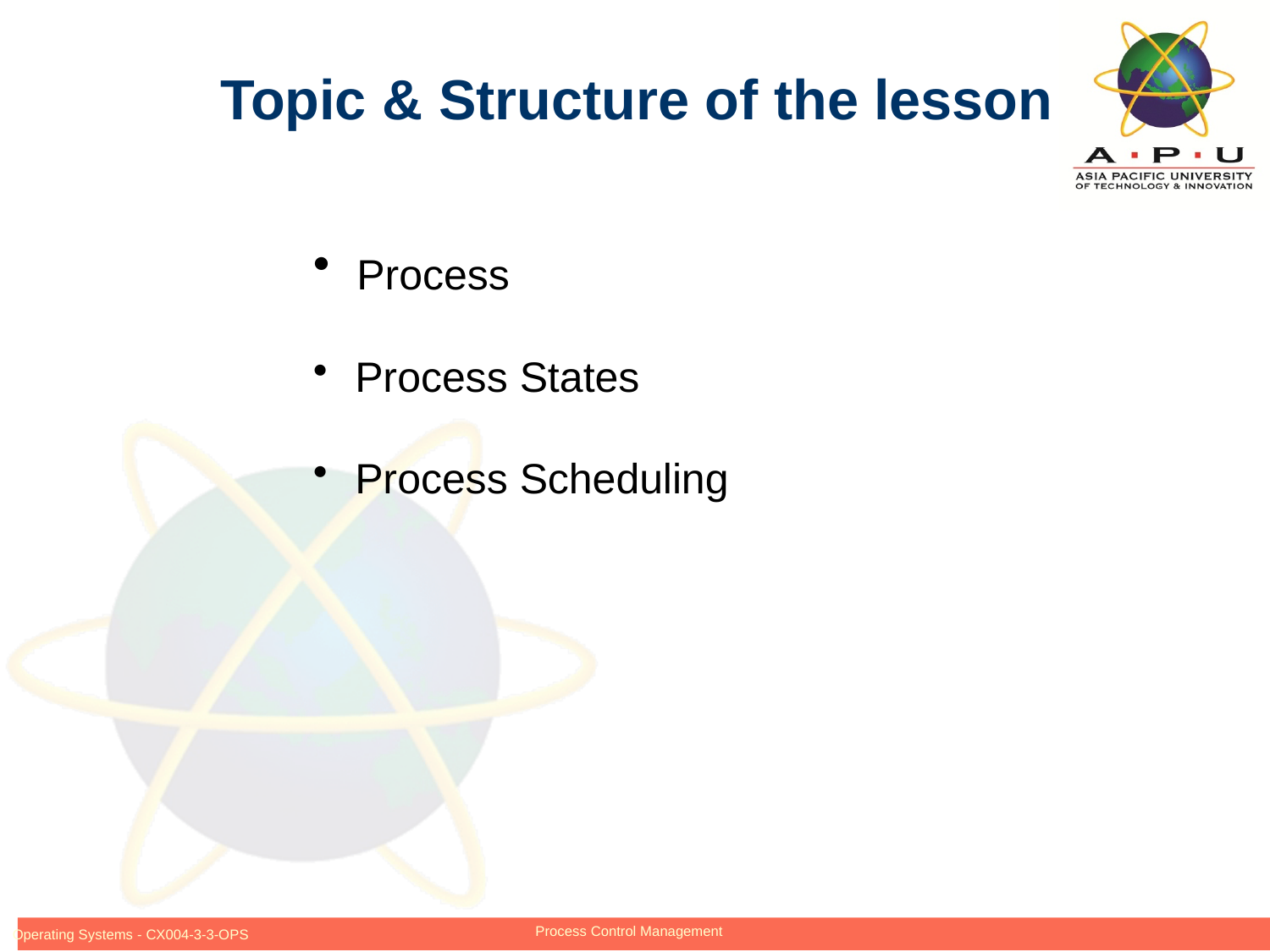

Topic & Structure of the lesson
 Process

 Process States

 Process Scheduling

Slide 2 of 25